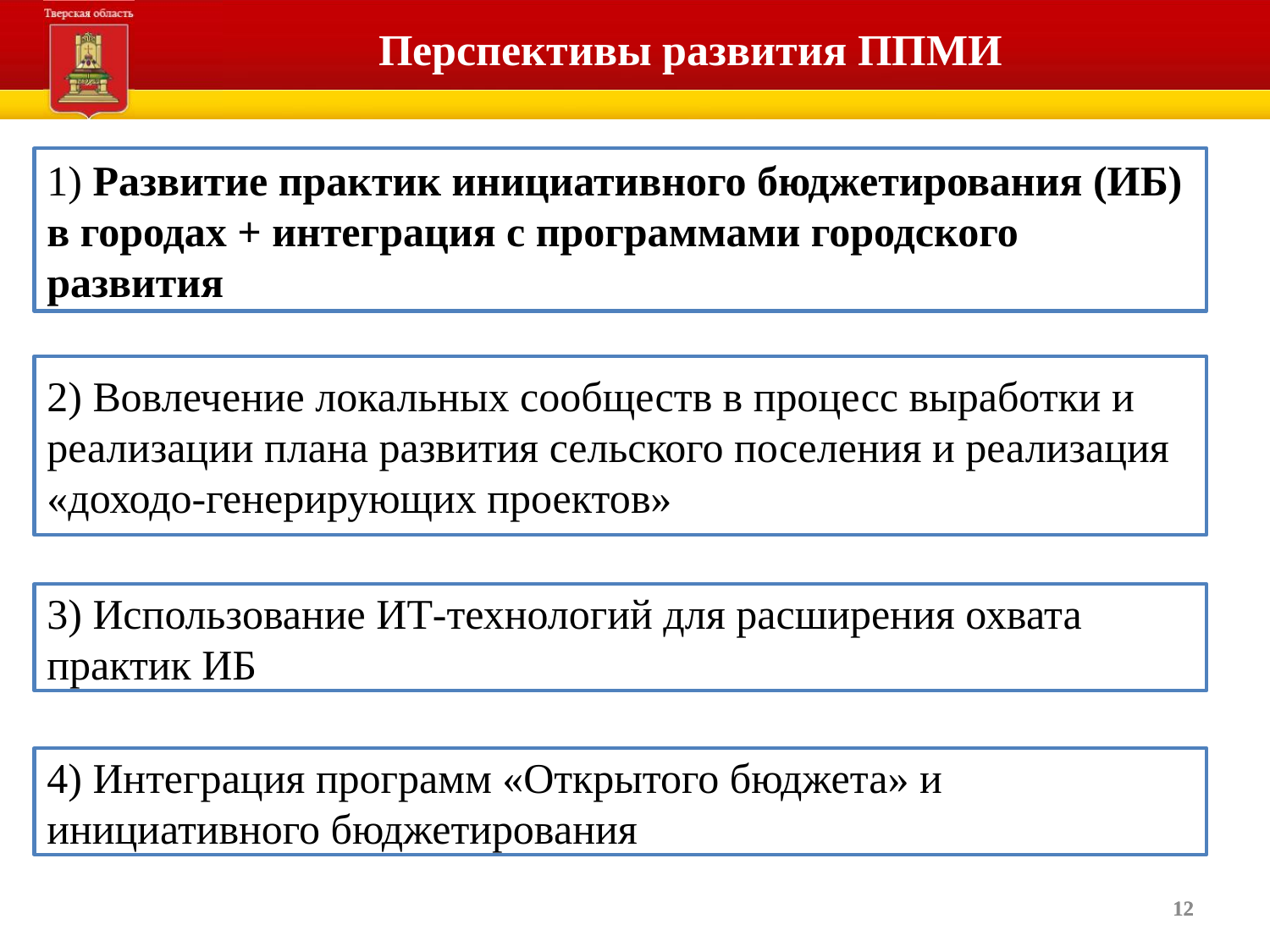

# Перспективы развития ППМИ
1) Развитие практик инициативного бюджетирования (ИБ) в городах + интеграция с программами городского развития
2) Вовлечение локальных сообществ в процесс выработки и реализации плана развития сельского поселения и реализация «доходо-генерирующих проектов»
3) Использование ИТ-технологий для расширения охвата практик ИБ
4) Интеграция программ «Открытого бюджета» и инициативного бюджетирования
12
12